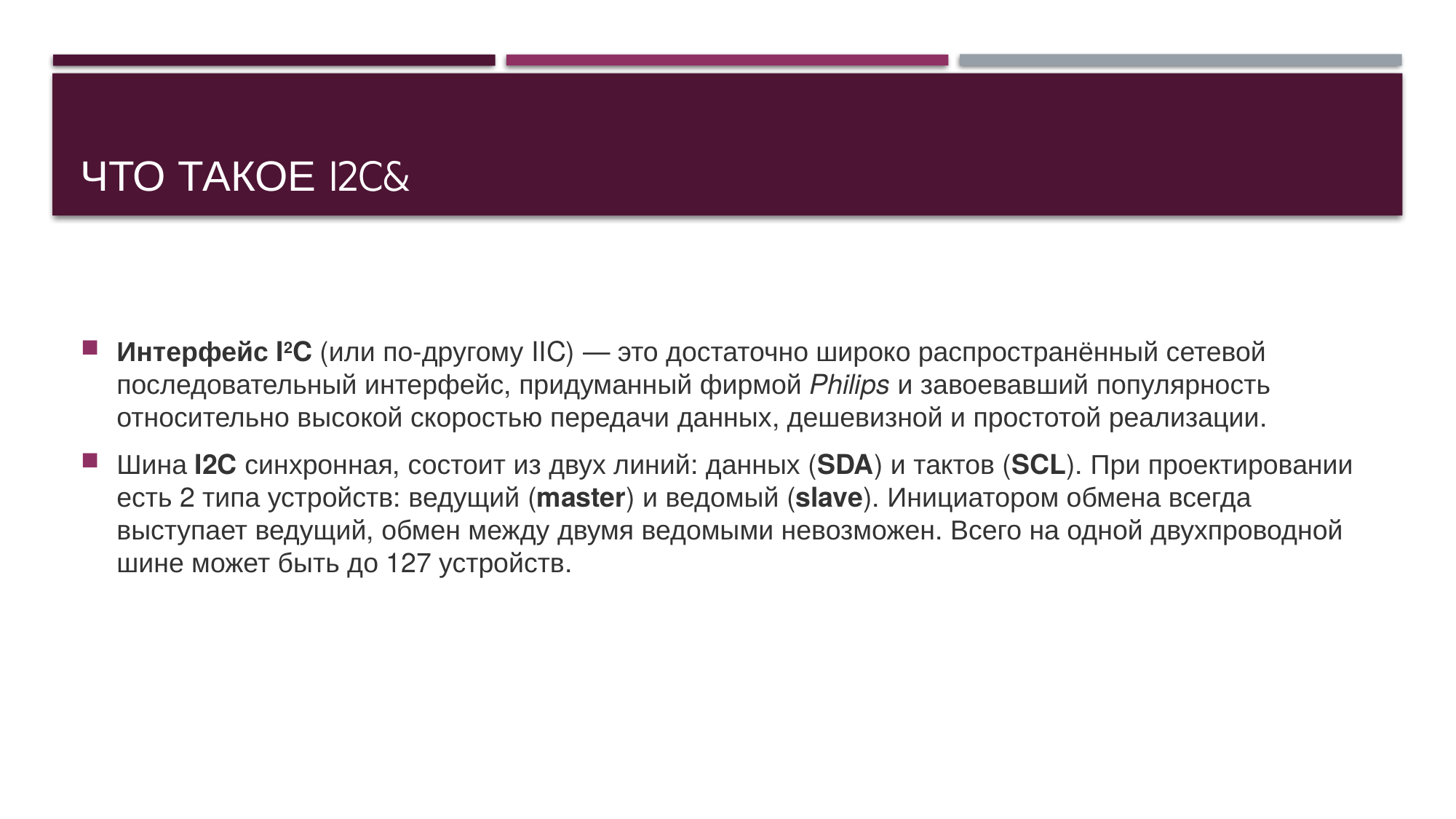

# Что такое I2C&
Интерфейс I2C (или по-другому IIC) — это достаточно широко распространённый сетевой последовательный интерфейс, придуманный фирмой Philips и завоевавший популярность относительно высокой скоростью передачи данных, дешевизной и простотой реализации.
Шина I2C синхронная, состоит из двух линий: данных (SDA) и тактов (SCL). При проектировании есть 2 типа устройств: ведущий (master) и ведомый (slave). Инициатором обмена всегда выступает ведущий, обмен между двумя ведомыми невозможен. Всего на одной двухпроводной шине может быть до 127 устройств.